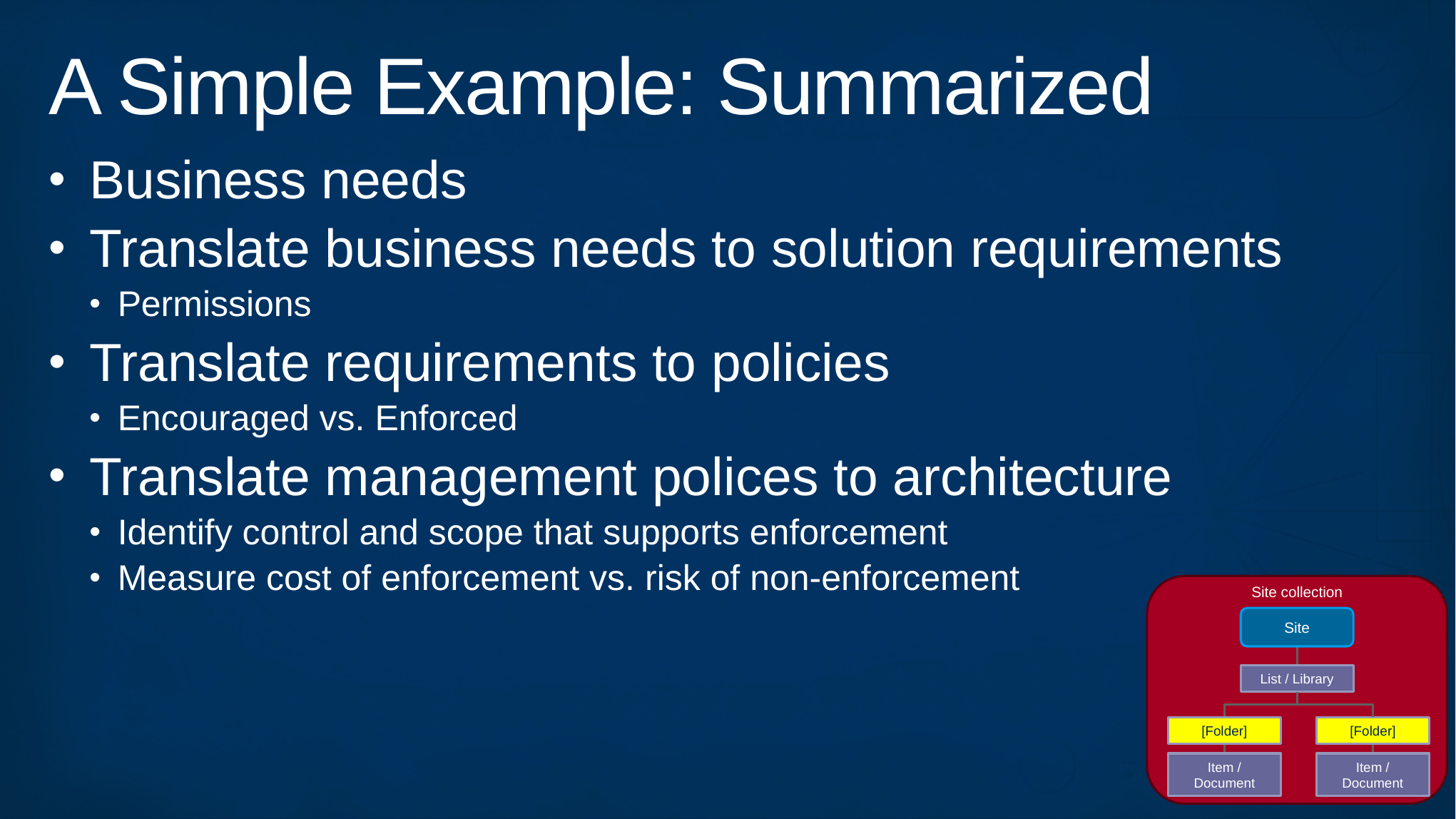

# A Simple Example: Summarized
Business needs
Translate business needs to solution requirements
Permissions
Translate requirements to policies
Encouraged vs. Enforced
Translate management polices to architecture
Identify control and scope that supports enforcement
Measure cost of enforcement vs. risk of non-enforcement

Site collection
Site
List / Library
[Folder]
[Folder]
Item / Document
Item / Document